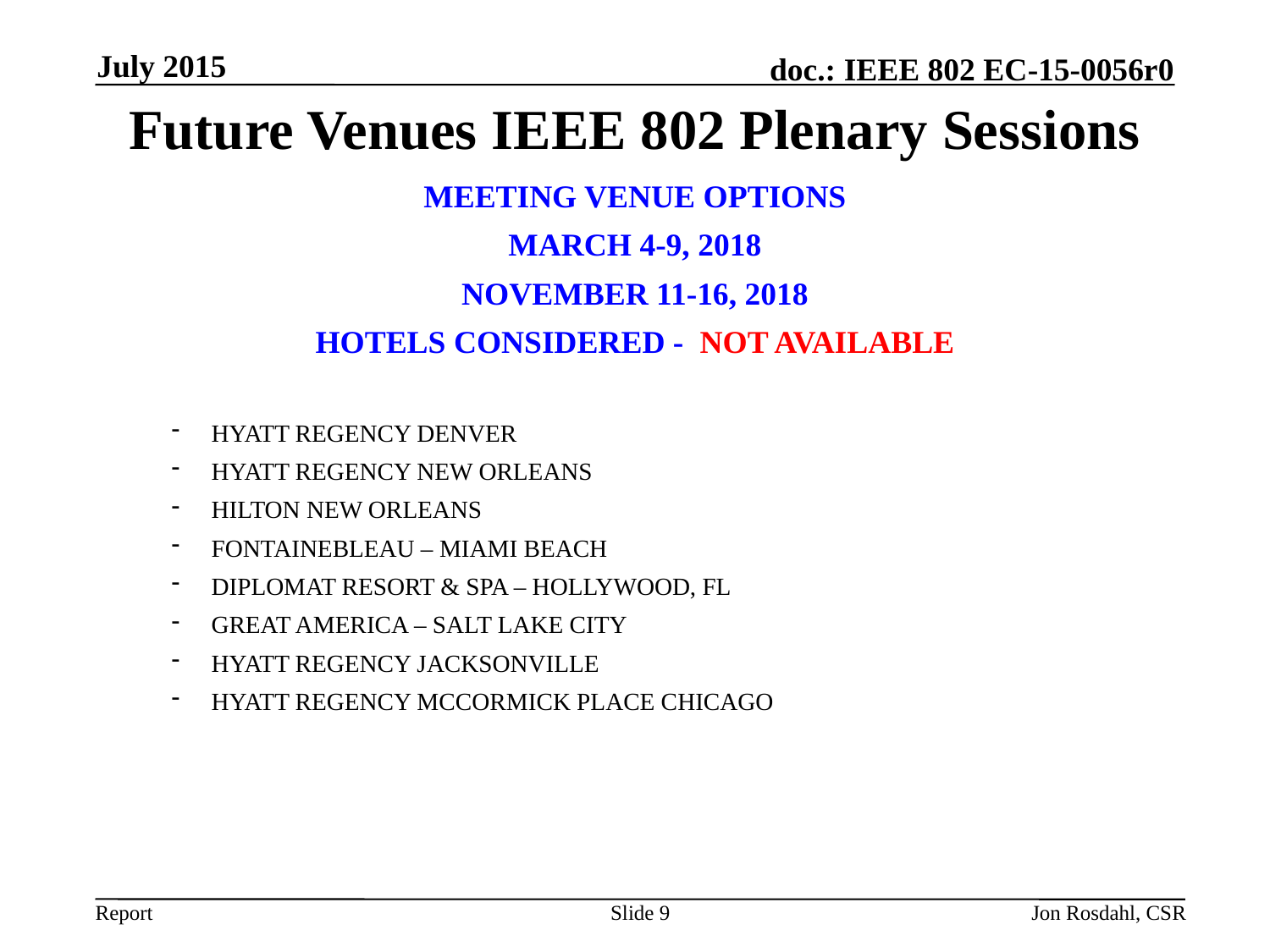

July 2015
# Future Venues IEEE 802 Plenary Sessions
MEETING VENUE OPTIONS
MARCH 4-9, 2018
NOVEMBER 11-16, 2018
HOTELS CONSIDERED -  NOT AVAILABLE

HYATT REGENCY DENVER
HYATT REGENCY NEW ORLEANS
HILTON NEW ORLEANS
FONTAINEBLEAU – MIAMI BEACH
DIPLOMAT RESORT & SPA – HOLLYWOOD, FL
GREAT AMERICA – SALT LAKE CITY
HYATT REGENCY JACKSONVILLE
HYATT REGENCY MCCORMICK PLACE CHICAGO
Slide 9
Jon Rosdahl, CSR